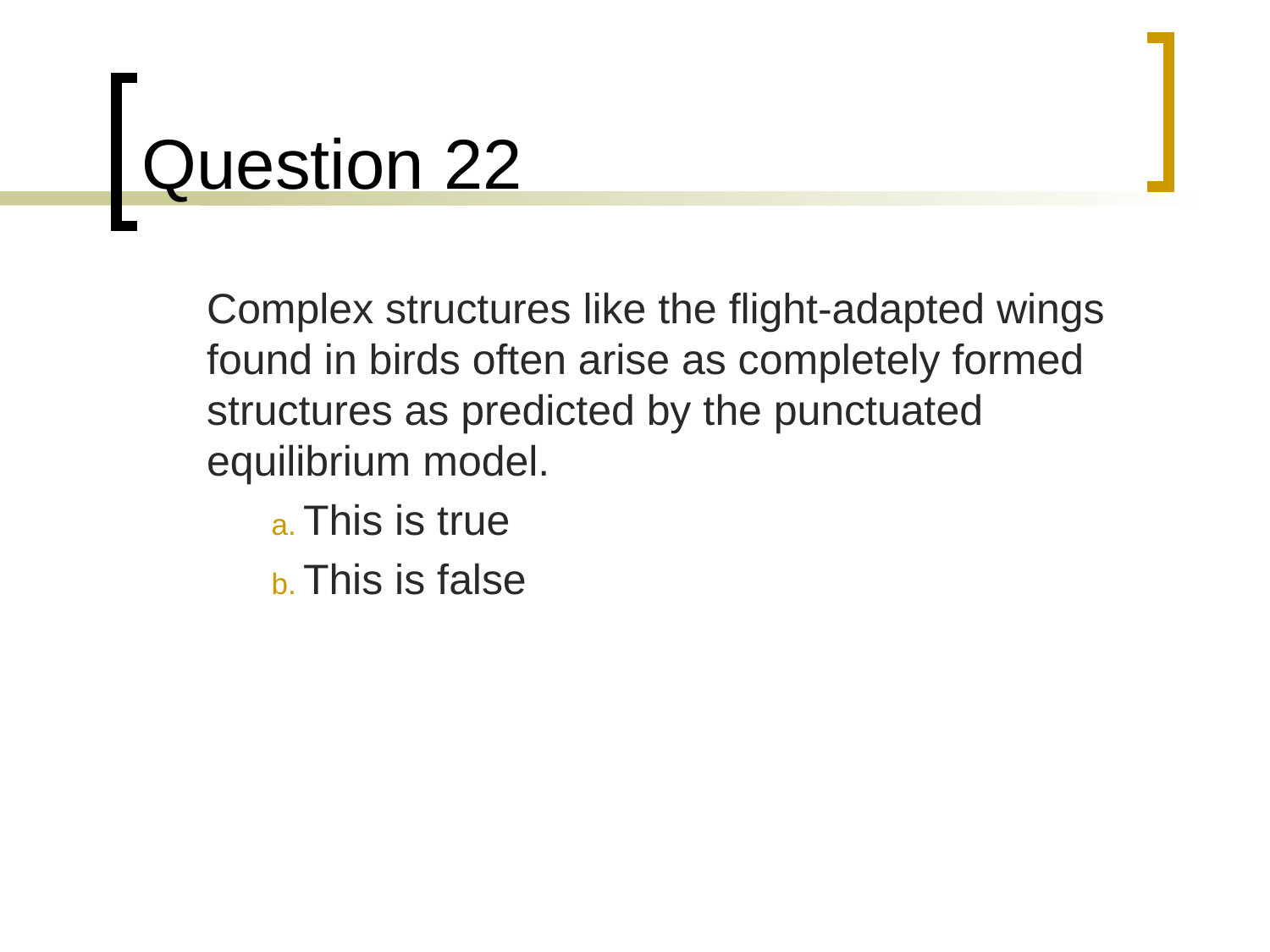

# Question 22
	Complex structures like the flight-adapted wings found in birds often arise as completely formed structures as predicted by the punctuated equilibrium model.
This is true
This is false